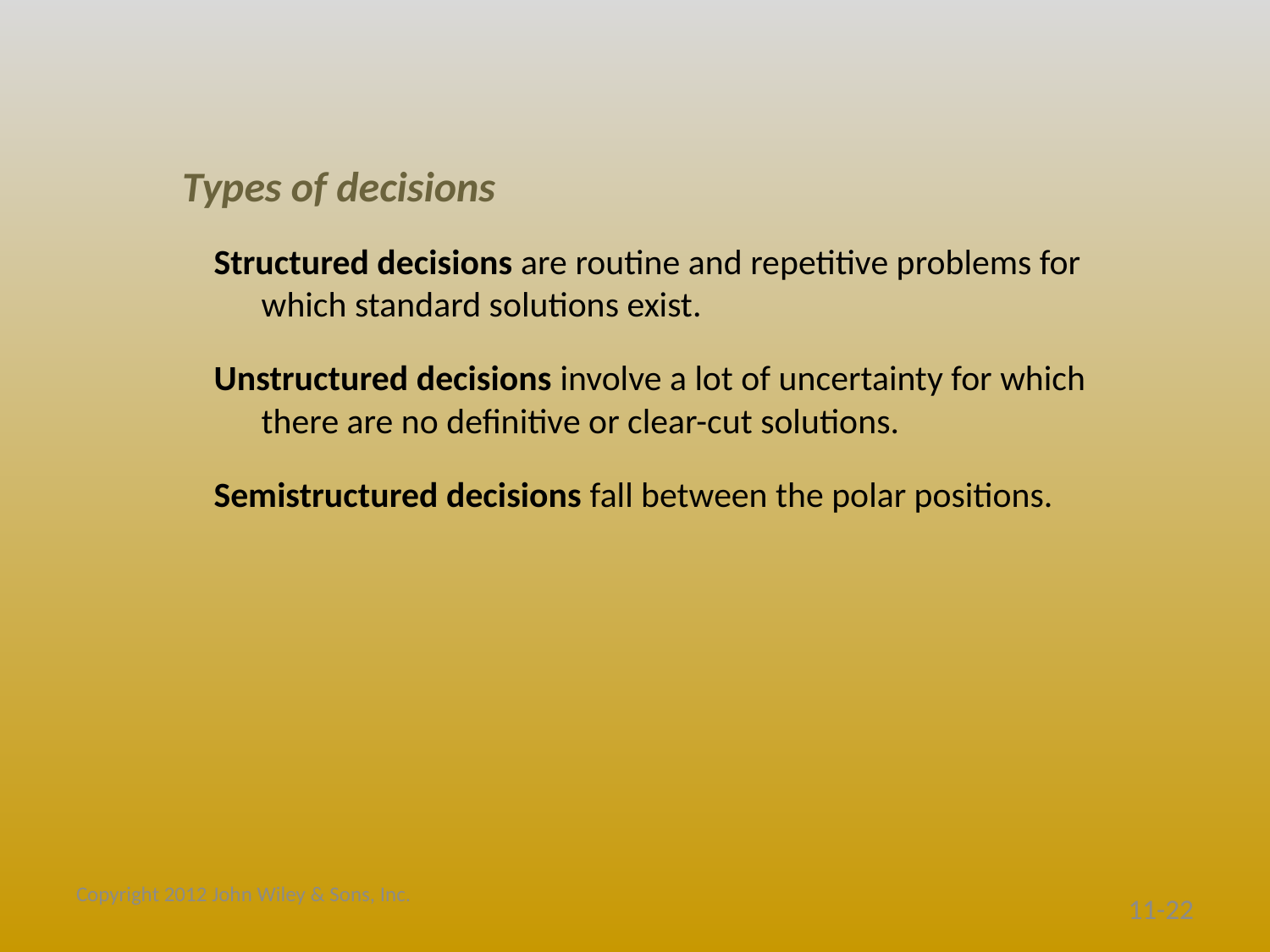

# Types of decisions
Structured decisions are routine and repetitive problems for which standard solutions exist.
Unstructured decisions involve a lot of uncertainty for which there are no definitive or clear-cut solutions.
Semistructured decisions fall between the polar positions.
Copyright 2012 John Wiley & Sons, Inc.
11-22